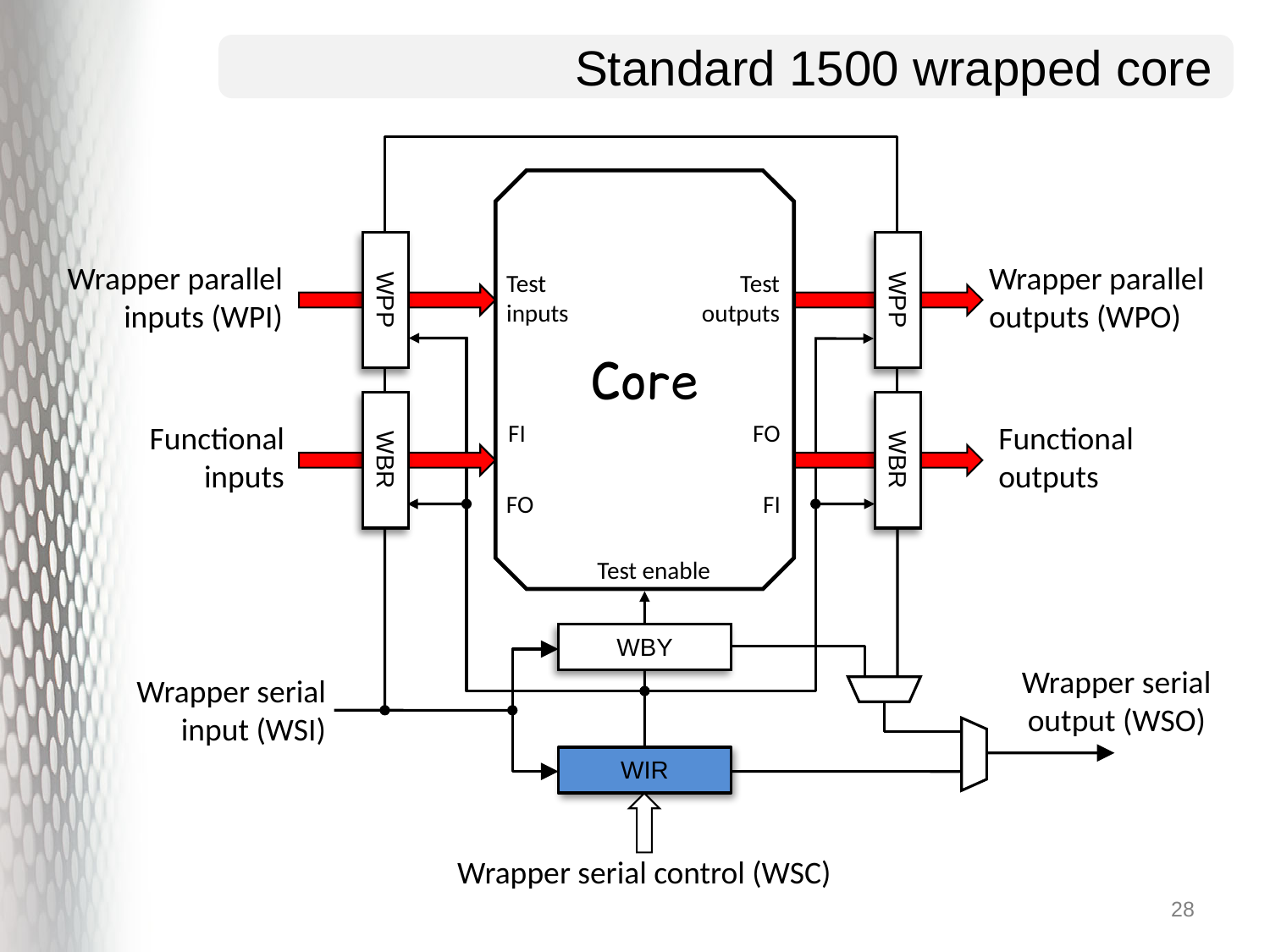

# Standard 1500 wrapped core

Wrapper parallel
inputs (WPI)
Wrapper parallel
outputs (WPO)
Test
inputs
Test
outputs
WPP
WPP

Core
Functional
inputs
FI
FO
Functional
outputs
WBR
WBR

FO
FI

Test enable

WBY

Wrapper serial
output (WSO)
Wrapper serial
input (WSI)

WIR

Wrapper serial control (WSC)